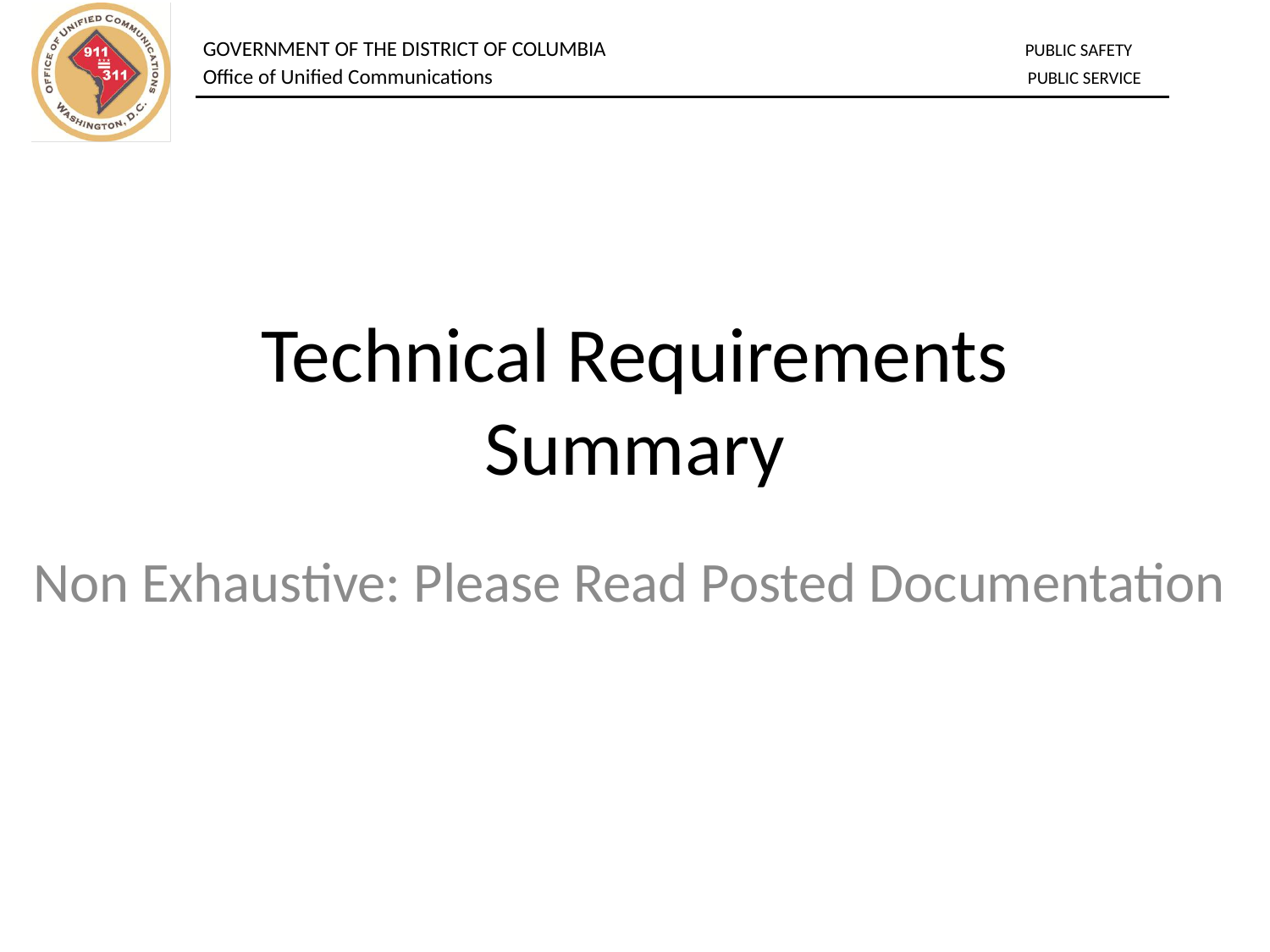

# Technical Requirements Summary
Non Exhaustive: Please Read Posted Documentation